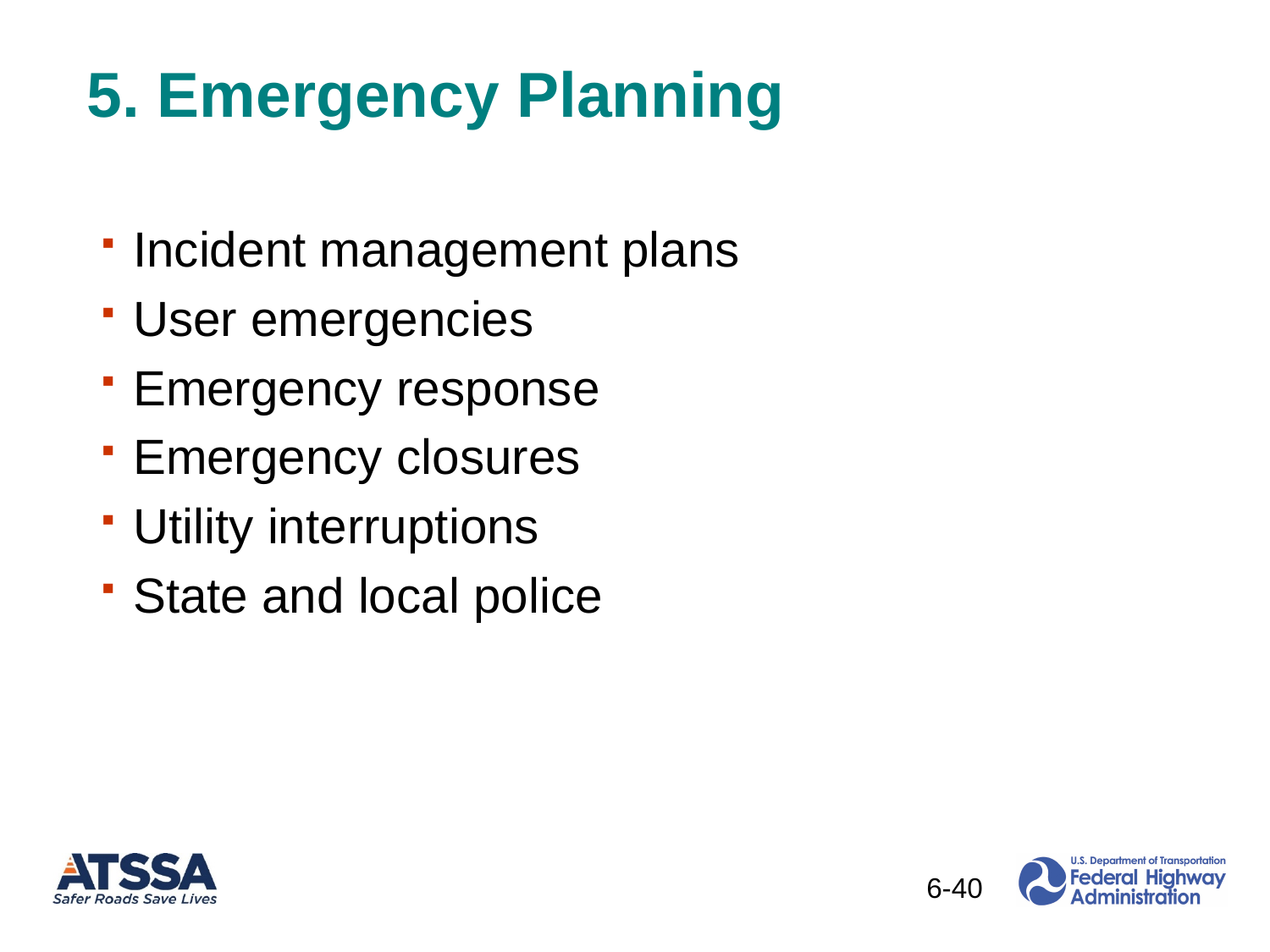

# 5. Emergency Planning
Incident management plans
User emergencies
Emergency response
Emergency closures
Utility interruptions
State and local police